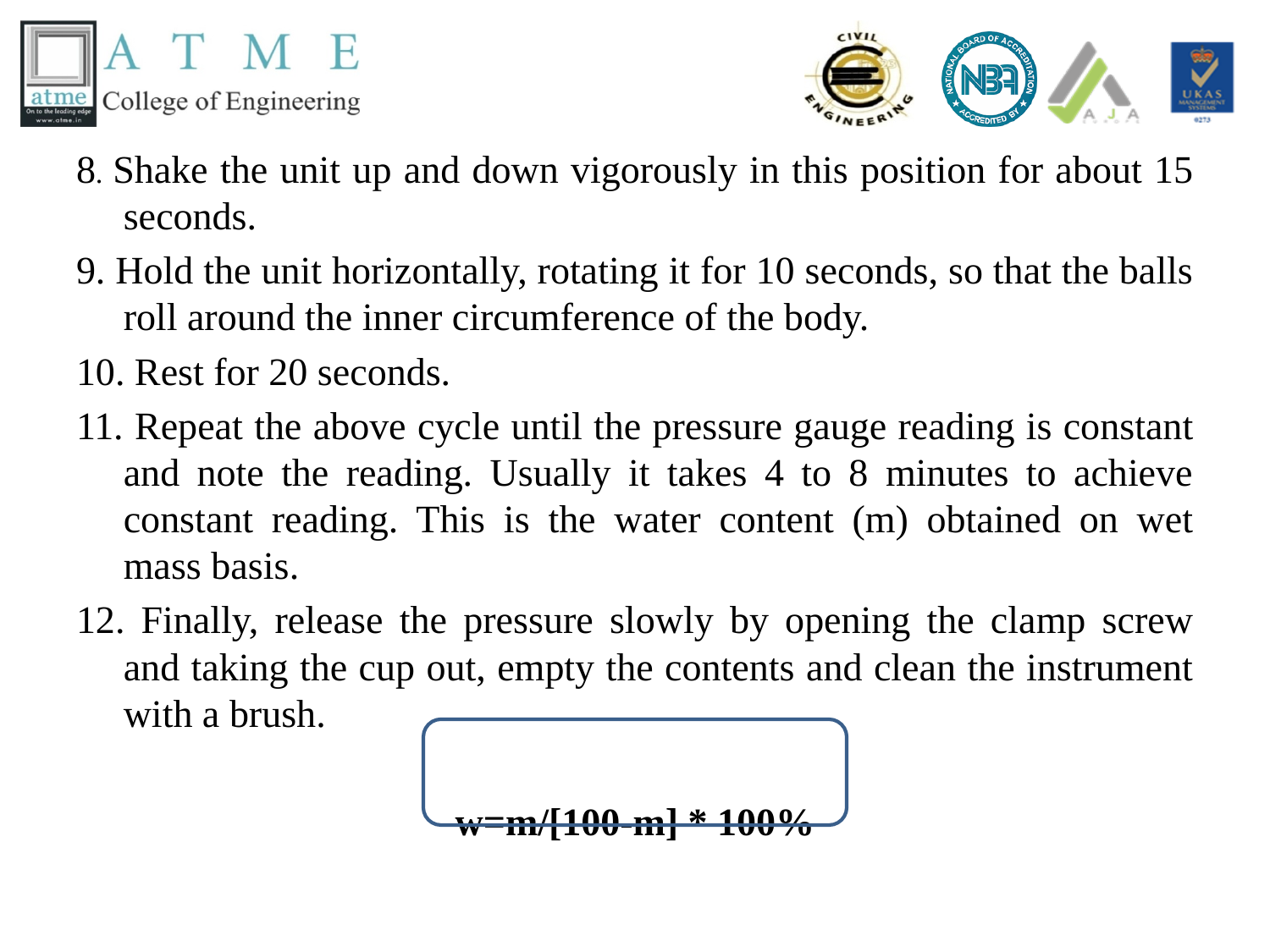

8. Shake the unit up and down vigorously in this position for about 15 seconds.
9. Hold the unit horizontally, rotating it for 10 seconds, so that the balls roll around the inner circumference of the body.
10. Rest for 20 seconds.
11. Repeat the above cycle until the pressure gauge reading is constant and note the reading. Usually it takes 4 to 8 minutes to achieve constant reading. This is the water content (m) obtained on wet mass basis.
12. Finally, release the pressure slowly by opening the clamp screw and taking the cup out, empty the contents and clean the instrument with a brush.

w=m/[100-m] * 100%